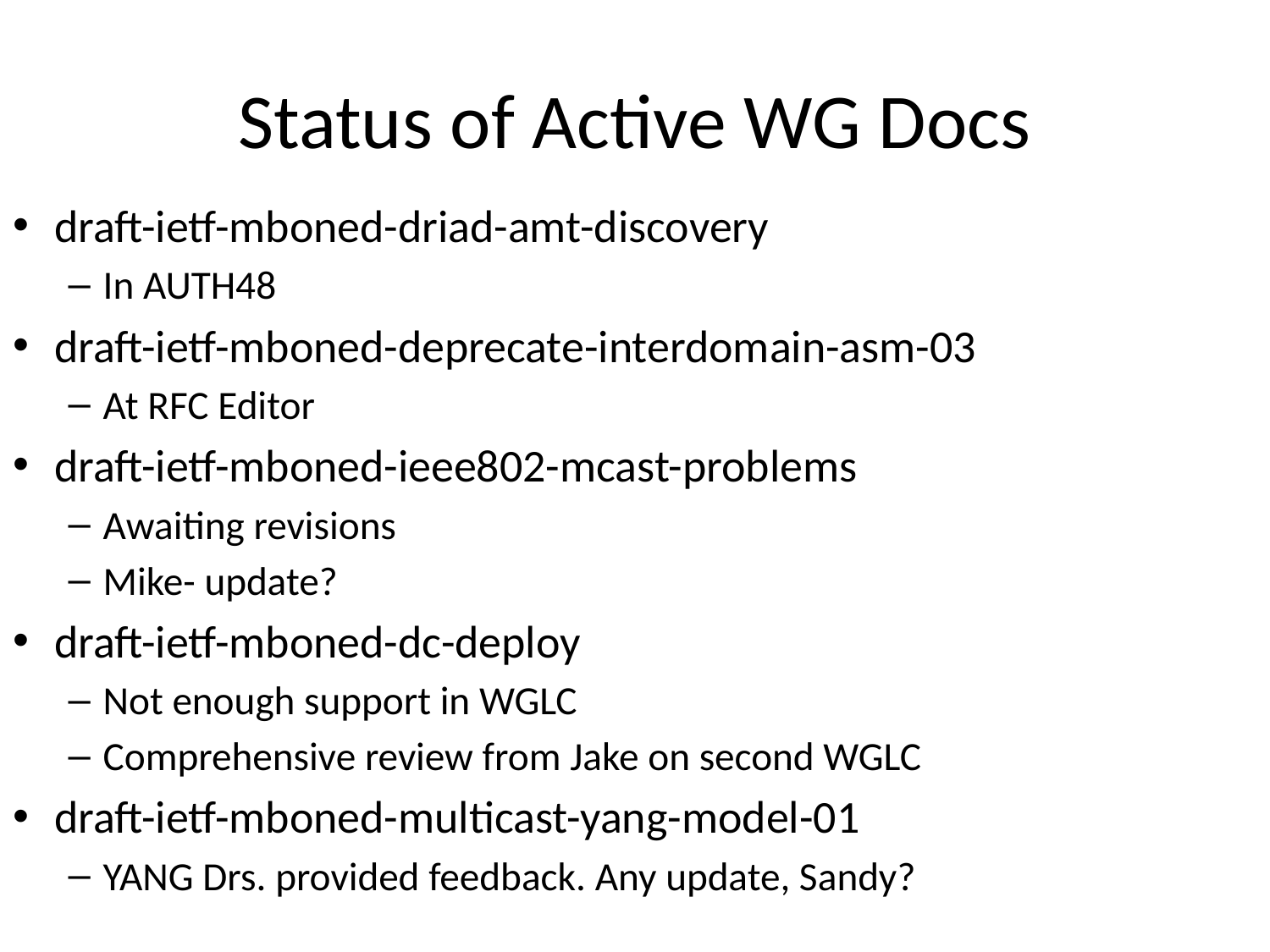

# Status of Active WG Docs
draft-ietf-mboned-driad-amt-discovery
In AUTH48
draft-ietf-mboned-deprecate-interdomain-asm-03
At RFC Editor
draft-ietf-mboned-ieee802-mcast-problems
Awaiting revisions
Mike- update?
draft-ietf-mboned-dc-deploy
Not enough support in WGLC
Comprehensive review from Jake on second WGLC
draft-ietf-mboned-multicast-yang-model-01
YANG Drs. provided feedback. Any update, Sandy?